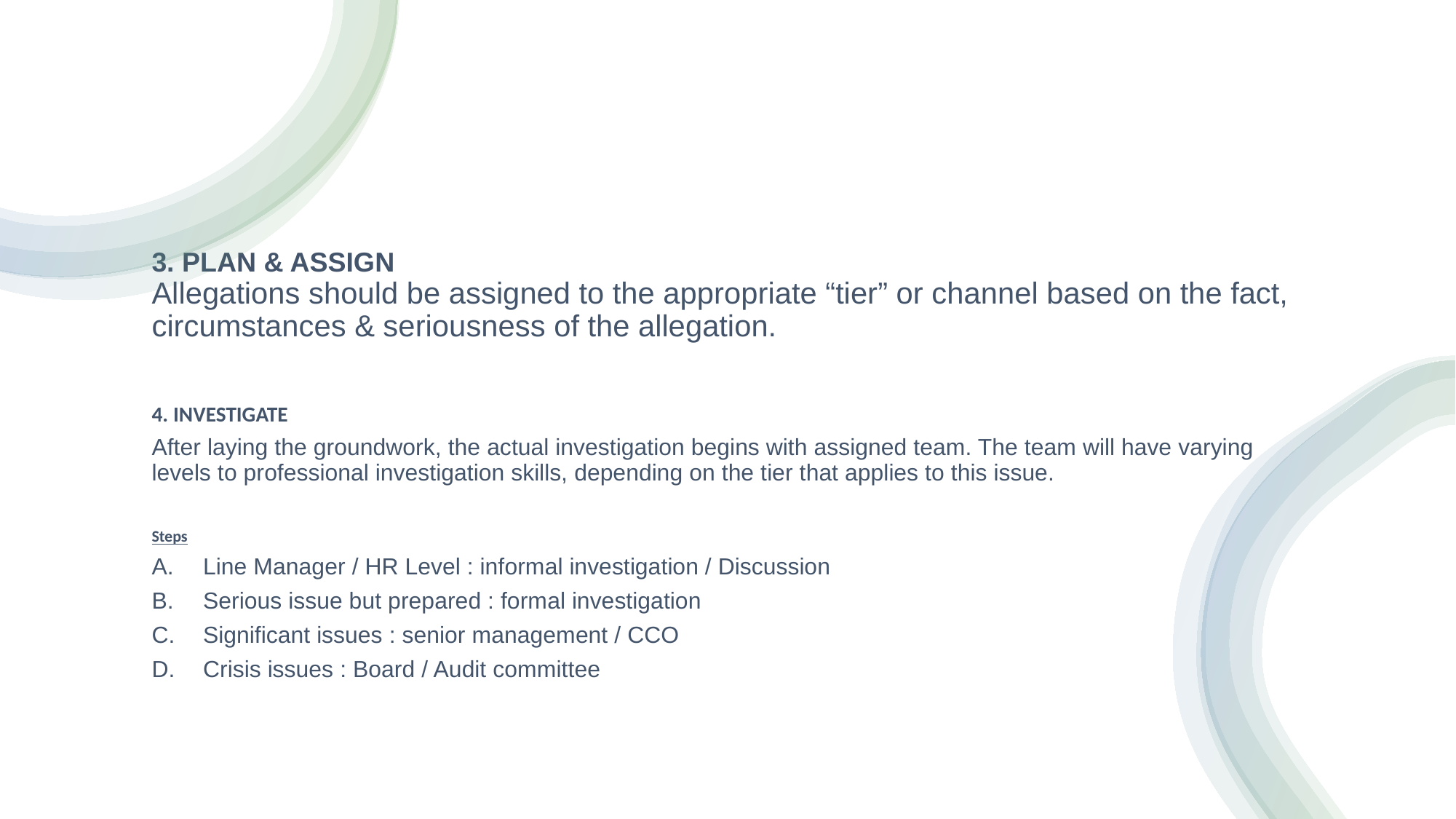

# 3. PLAN & ASSIGN Allegations should be assigned to the appropriate “tier” or channel based on the fact, circumstances & seriousness of the allegation.
4. INVESTIGATE
After laying the groundwork, the actual investigation begins with assigned team. The team will have varying levels to professional investigation skills, depending on the tier that applies to this issue.

Steps
Line Manager / HR Level : informal investigation / Discussion
Serious issue but prepared : formal investigation
Significant issues : senior management / CCO
Crisis issues : Board / Audit committee